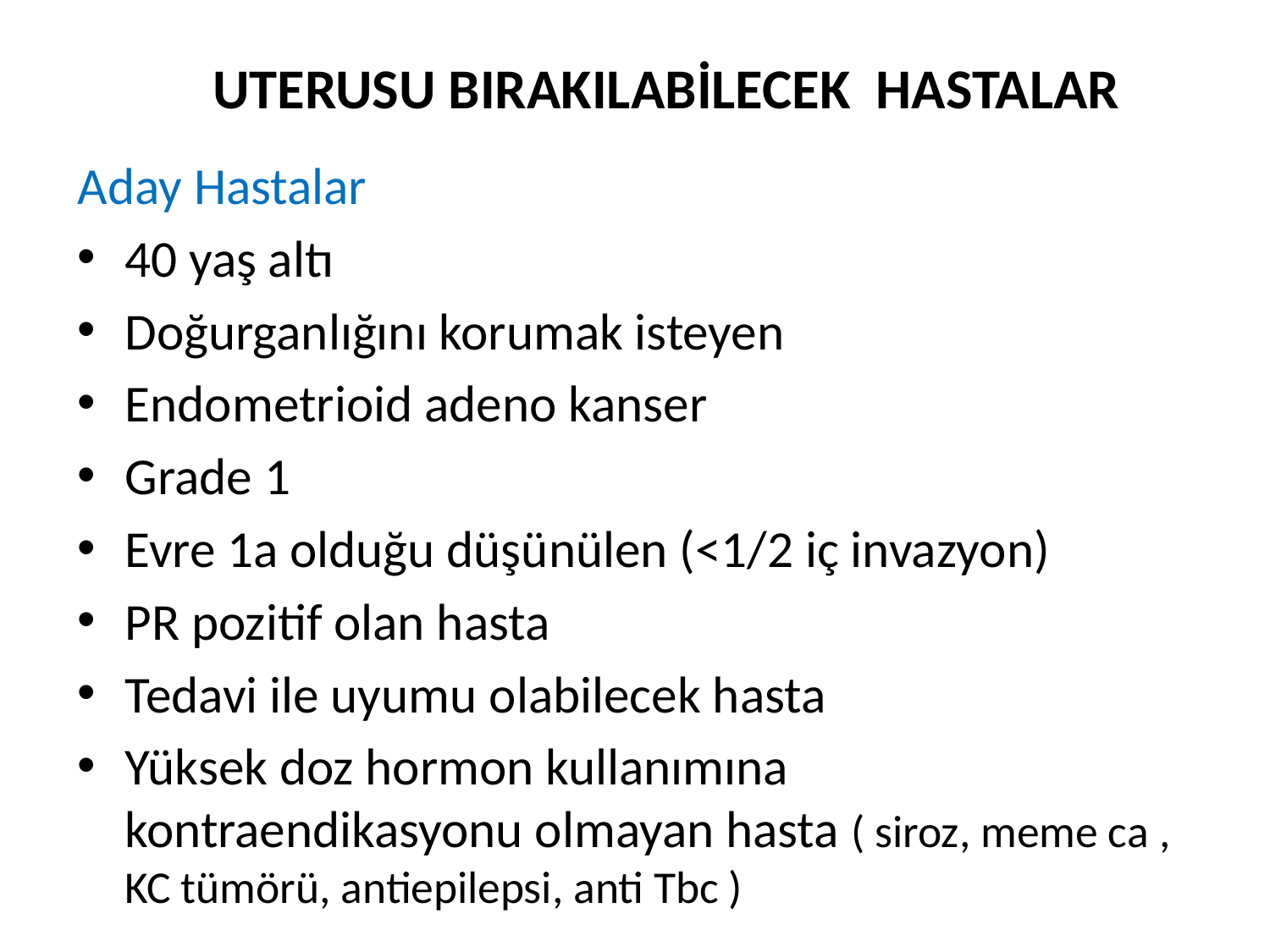

UTERUSU BIRAKILABİLECEK  HASTALAR
Aday Hastalar
40 yaş altı
Doğurganlığını korumak isteyen
Endometrioid adeno kanser
Grade 1
Evre 1a olduğu düşünülen (<1/2 iç invazyon)
PR pozitif olan hasta
Tedavi ile uyumu olabilecek hasta
Yüksek doz hormon kullanımına kontraendikasyonu olmayan hasta ( siroz, meme ca , KC tümörü, antiepilepsi, anti Tbc )